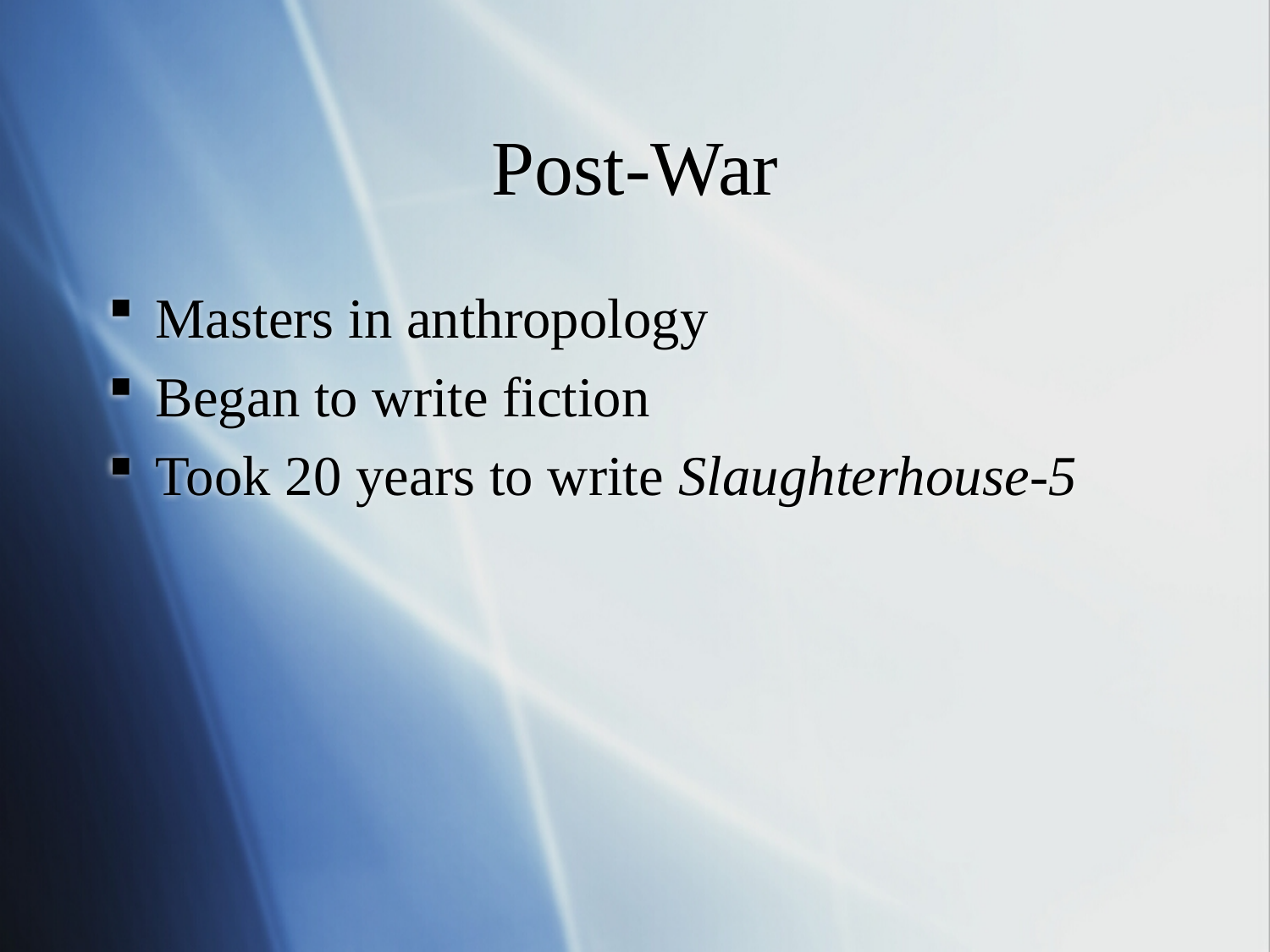

Post-War
Masters in anthropology
Began to write fiction
Took 20 years to write Slaughterhouse-5